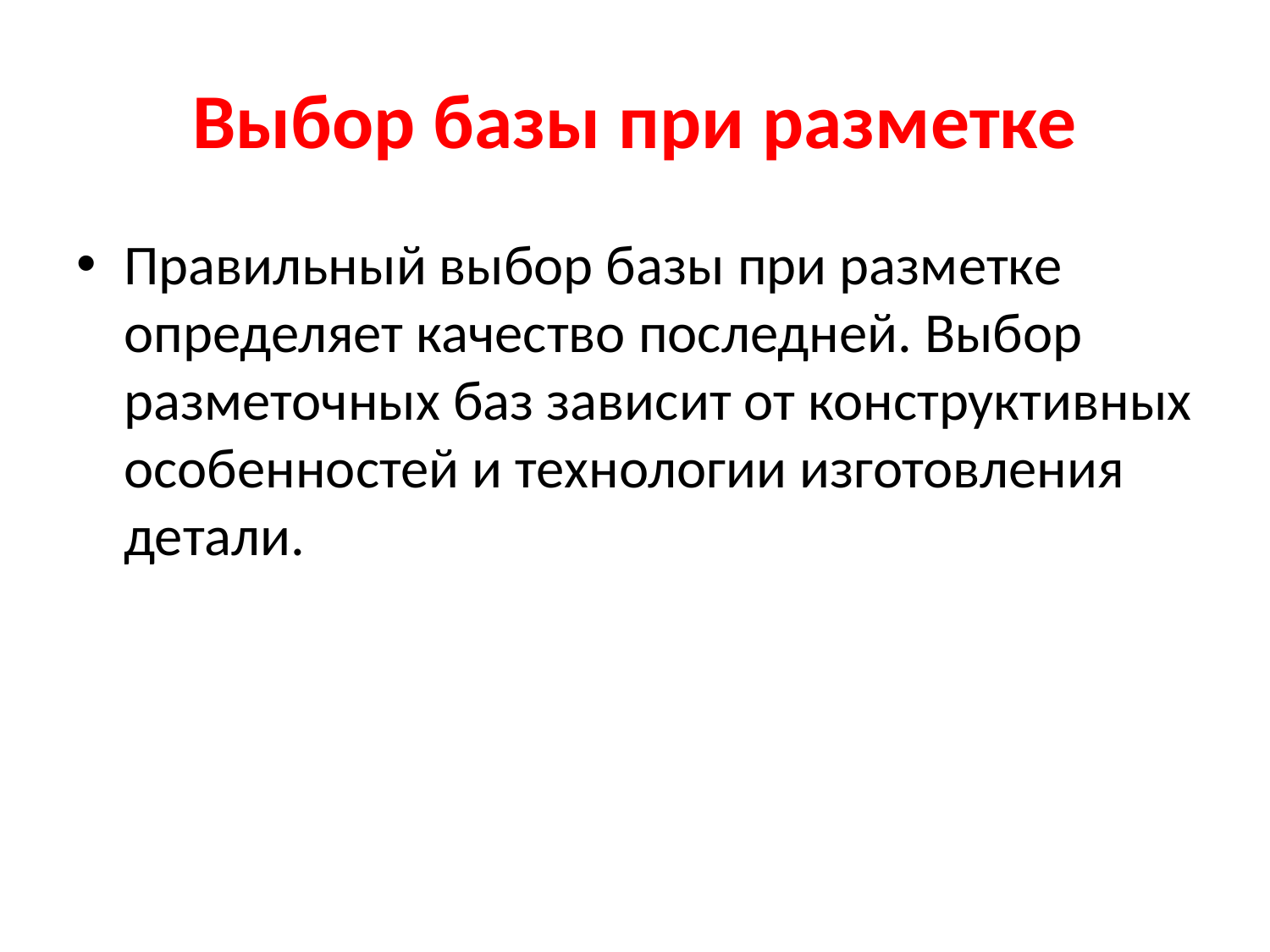

# Выбор базы при разметке
Правильный выбор базы при разметке определяет качество последней. Выбор разметочных баз зависит от конструктивных особенностей и технологии изготовления детали.